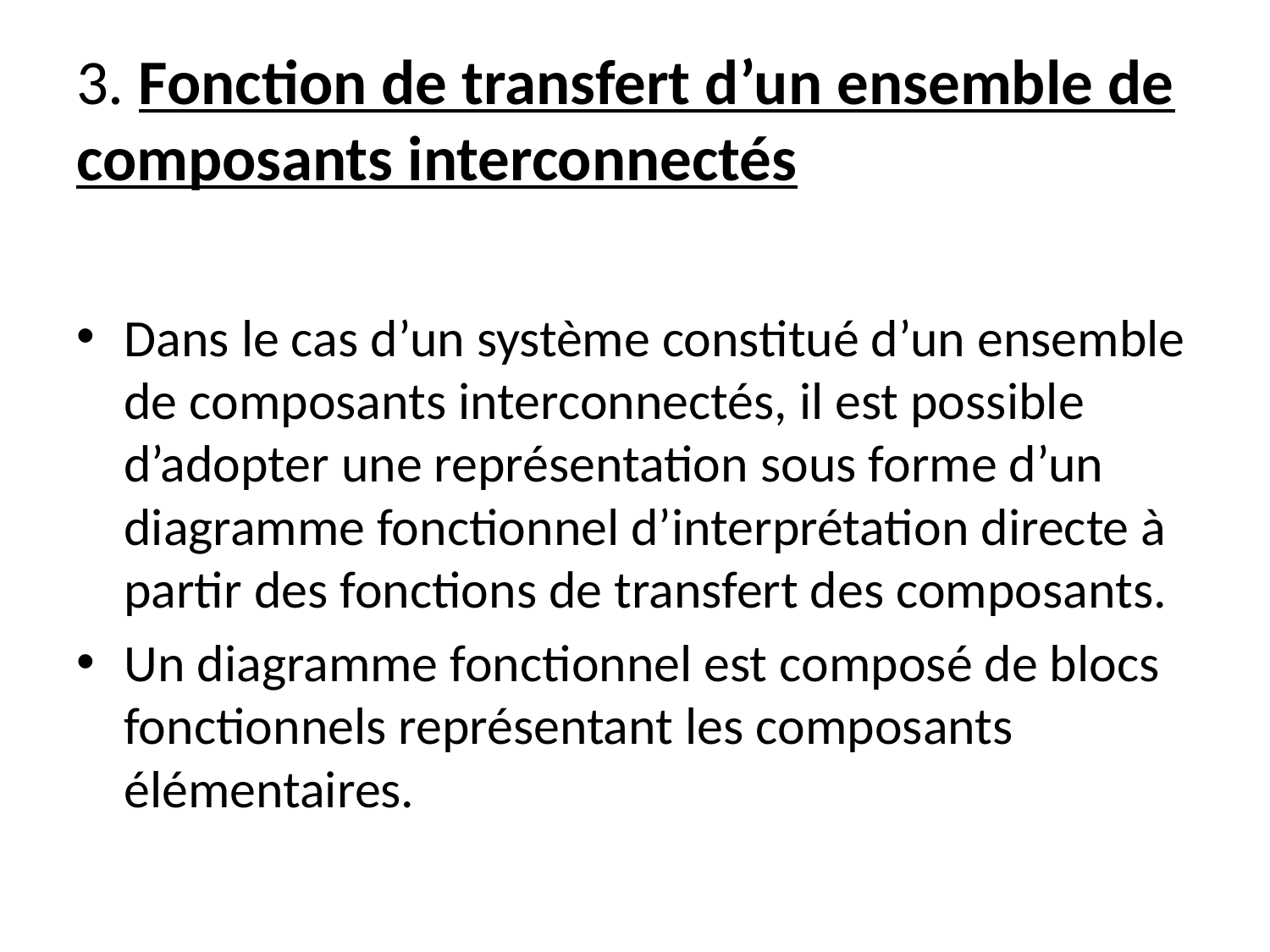

# 3. Fonction de transfert d’un ensemble de composants interconnectés
Dans le cas d’un système constitué d’un ensemble de composants interconnectés, il est possible d’adopter une représentation sous forme d’un diagramme fonctionnel d’interprétation directe à partir des fonctions de transfert des composants.
Un diagramme fonctionnel est composé de blocs fonctionnels représentant les composants élémentaires.